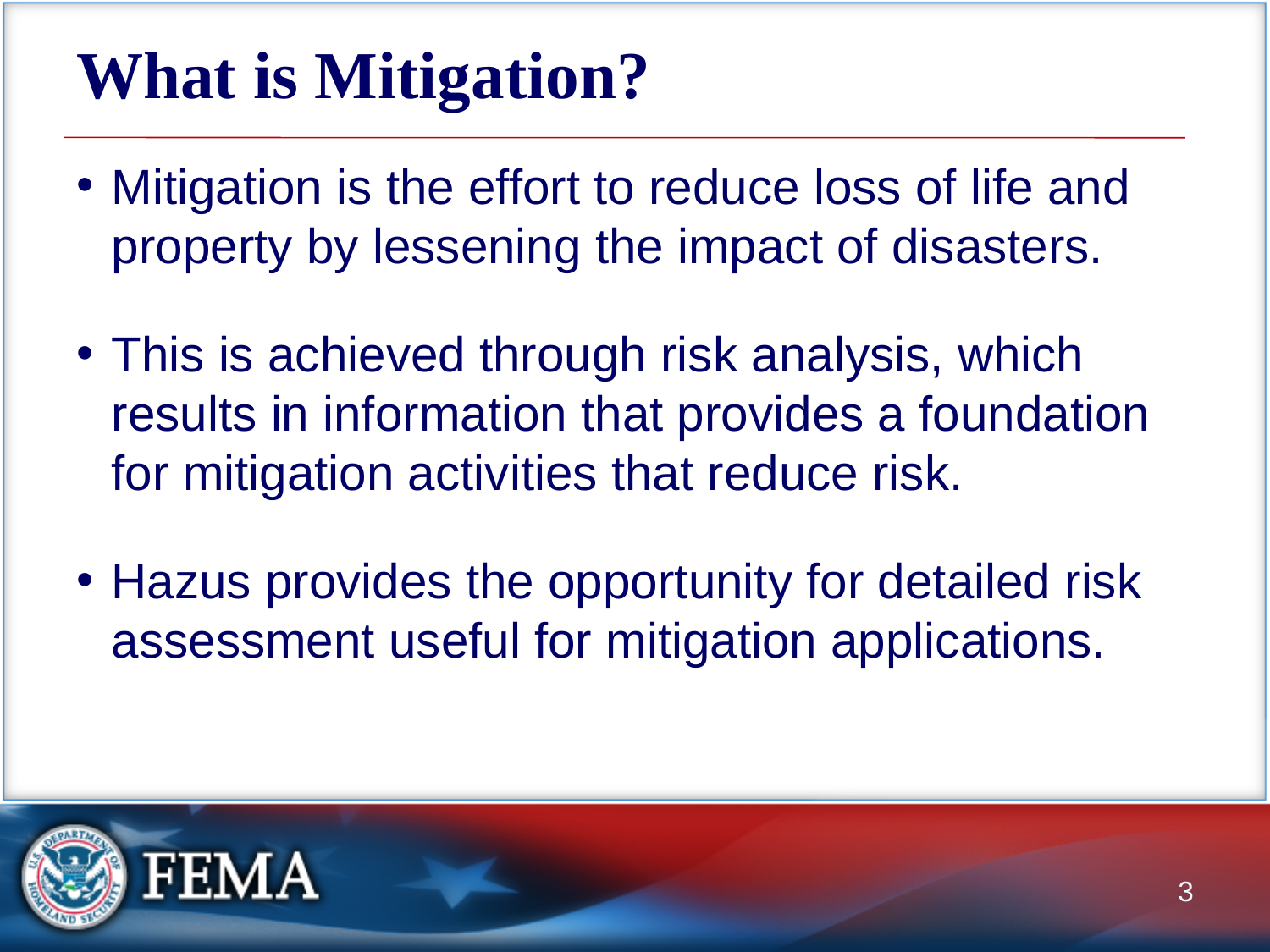

# What is Mitigation?
Mitigation is the effort to reduce loss of life and property by lessening the impact of disasters.
This is achieved through risk analysis, which results in information that provides a foundation for mitigation activities that reduce risk.
Hazus provides the opportunity for detailed risk assessment useful for mitigation applications.
3